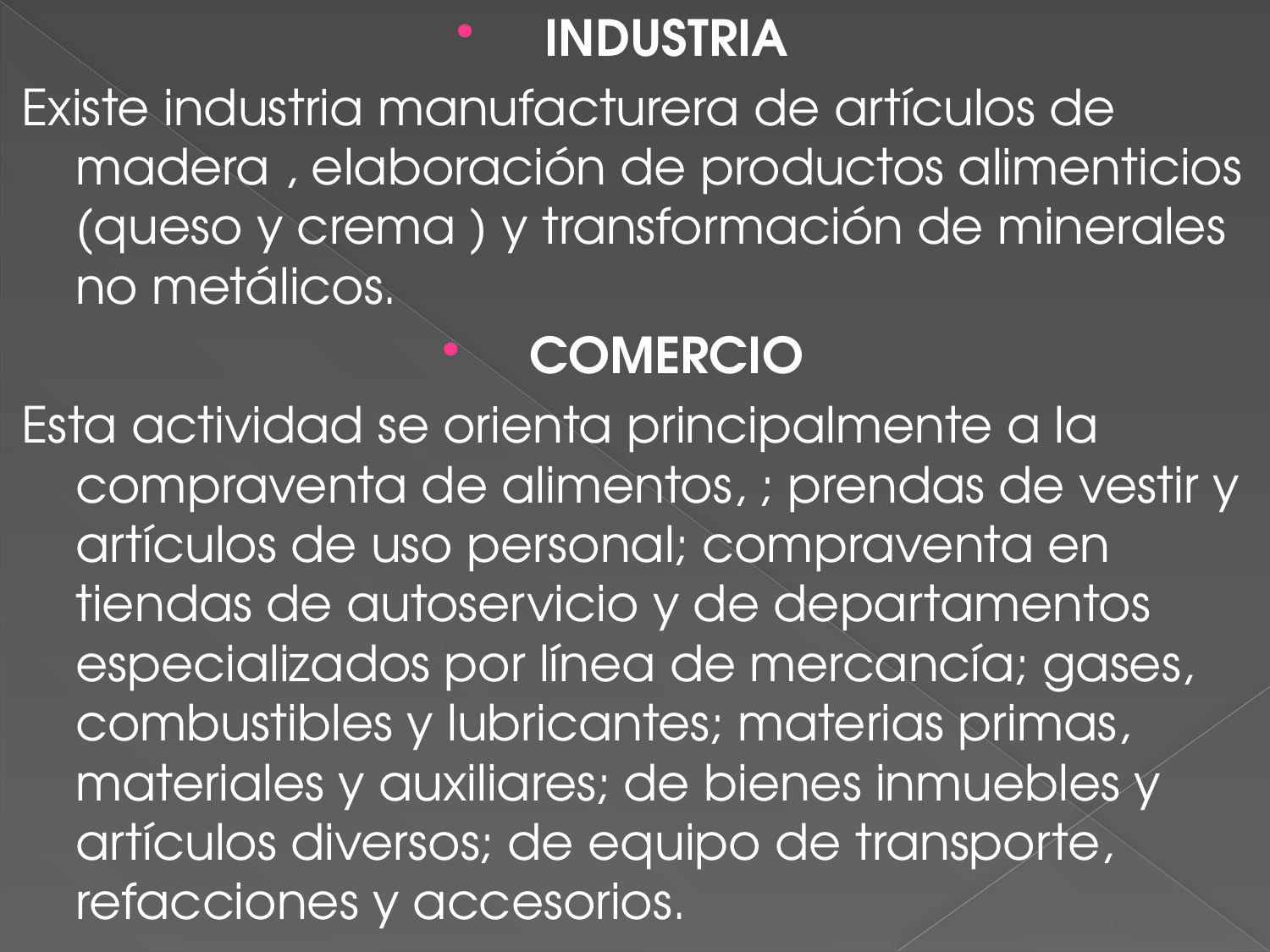

INDUSTRIA
Existe industria manufacturera de artículos de madera , elaboración de productos alimenticios (queso y crema ) y transformación de minerales no metálicos.
COMERCIO
Esta actividad se orienta principalmente a la compraventa de alimentos, ; prendas de vestir y artículos de uso personal; compraventa en tiendas de autoservicio y de departamentos especializados por línea de mercancía; gases, combustibles y lubricantes; materias primas, materiales y auxiliares; de bienes inmuebles y artículos diversos; de equipo de transporte, refacciones y accesorios.